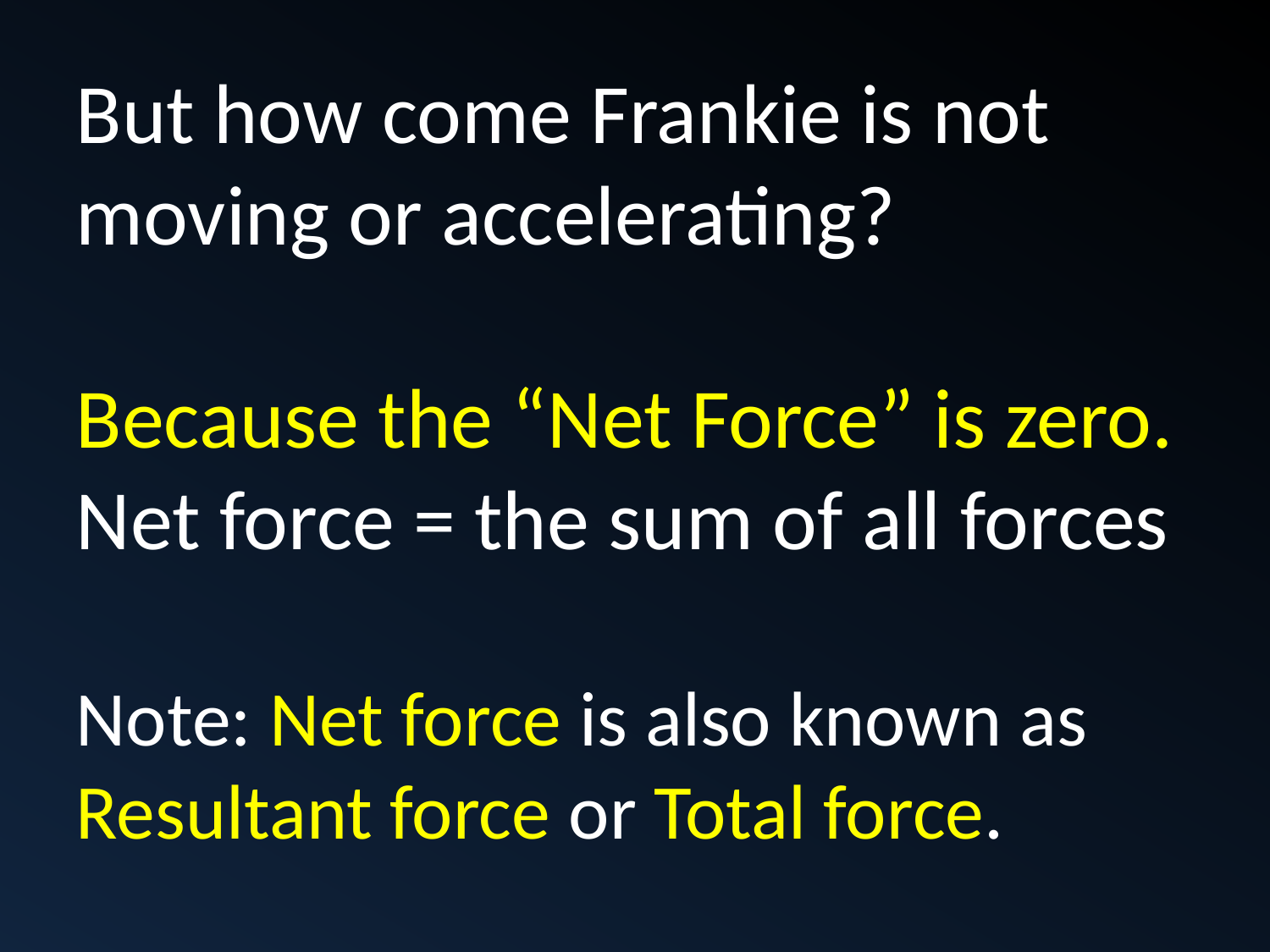

But how come Frankie is not moving or accelerating?

Because the “Net Force” is zero.
Net force = the sum of all forces

Note: Net force is also known as Resultant force or Total force.